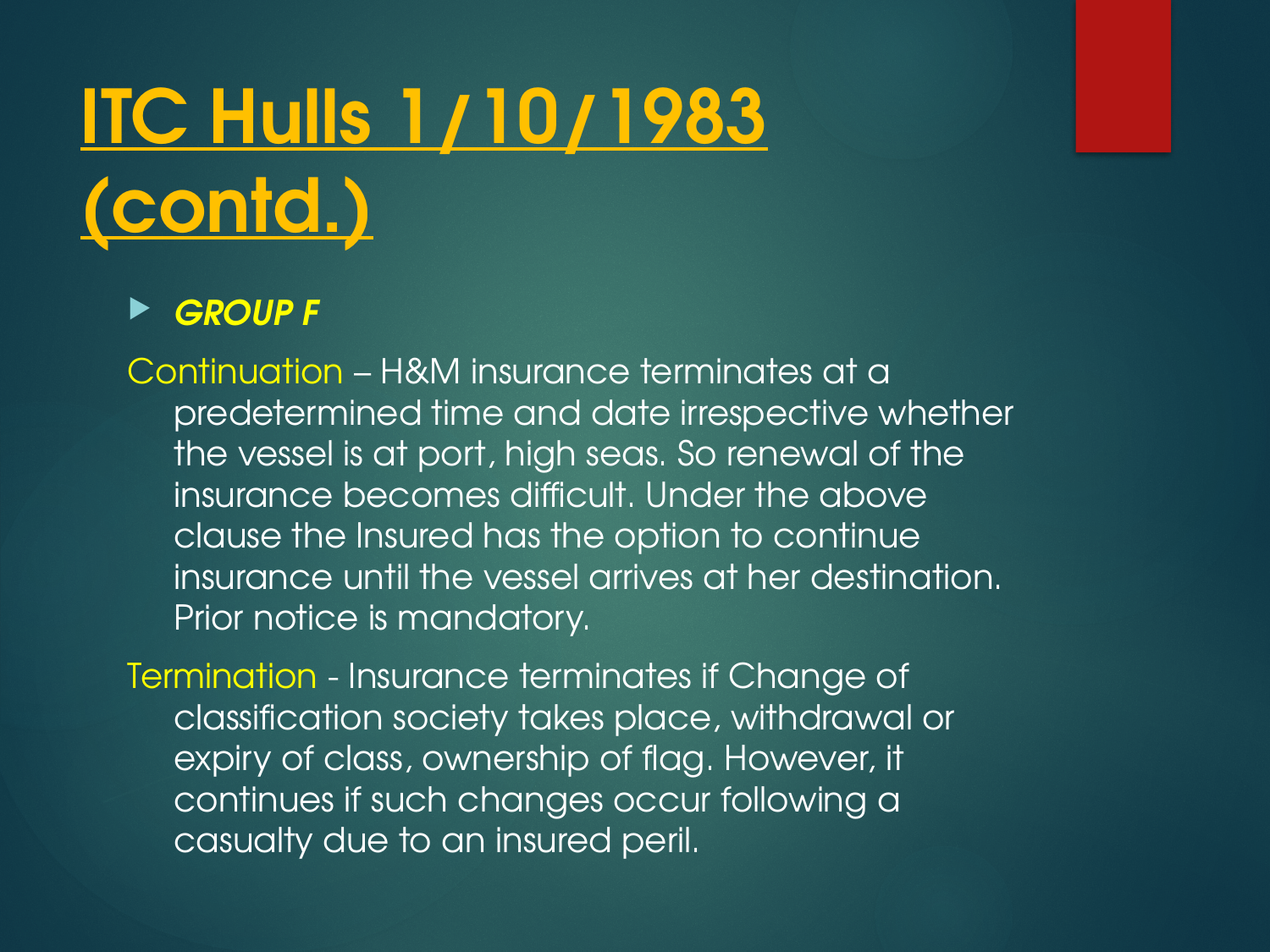

# ITC Hulls 1/10/1983 (contd.)
GROUP F
Continuation – H&M insurance terminates at a predetermined time and date irrespective whether the vessel is at port, high seas. So renewal of the insurance becomes difficult. Under the above clause the Insured has the option to continue insurance until the vessel arrives at her destination. Prior notice is mandatory.
Termination - Insurance terminates if Change of classification society takes place, withdrawal or expiry of class, ownership of flag. However, it continues if such changes occur following a casualty due to an insured peril.